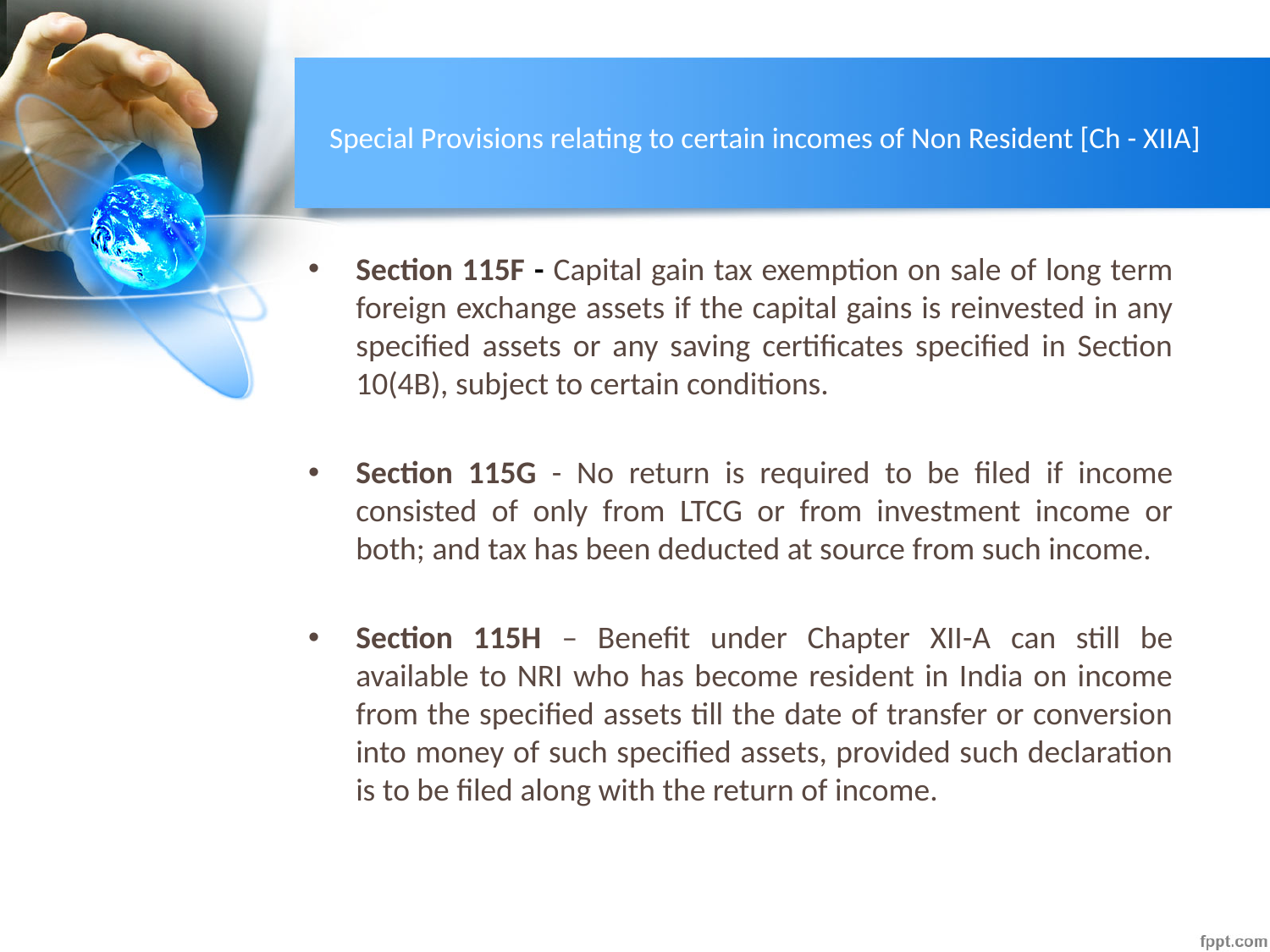

# Special Provisions relating to certain incomes of Non Resident [Ch - XIIA]
Section 115F - Capital gain tax exemption on sale of long term foreign exchange assets if the capital gains is reinvested in any specified assets or any saving certificates specified in Section 10(4B), subject to certain conditions.

Section 115G - No return is required to be filed if income consisted of only from LTCG or from investment income or both; and tax has been deducted at source from such income.

Section 115H – Benefit under Chapter XII-A can still be available to NRI who has become resident in India on income from the specified assets till the date of transfer or conversion into money of such specified assets, provided such declaration is to be filed along with the return of income.